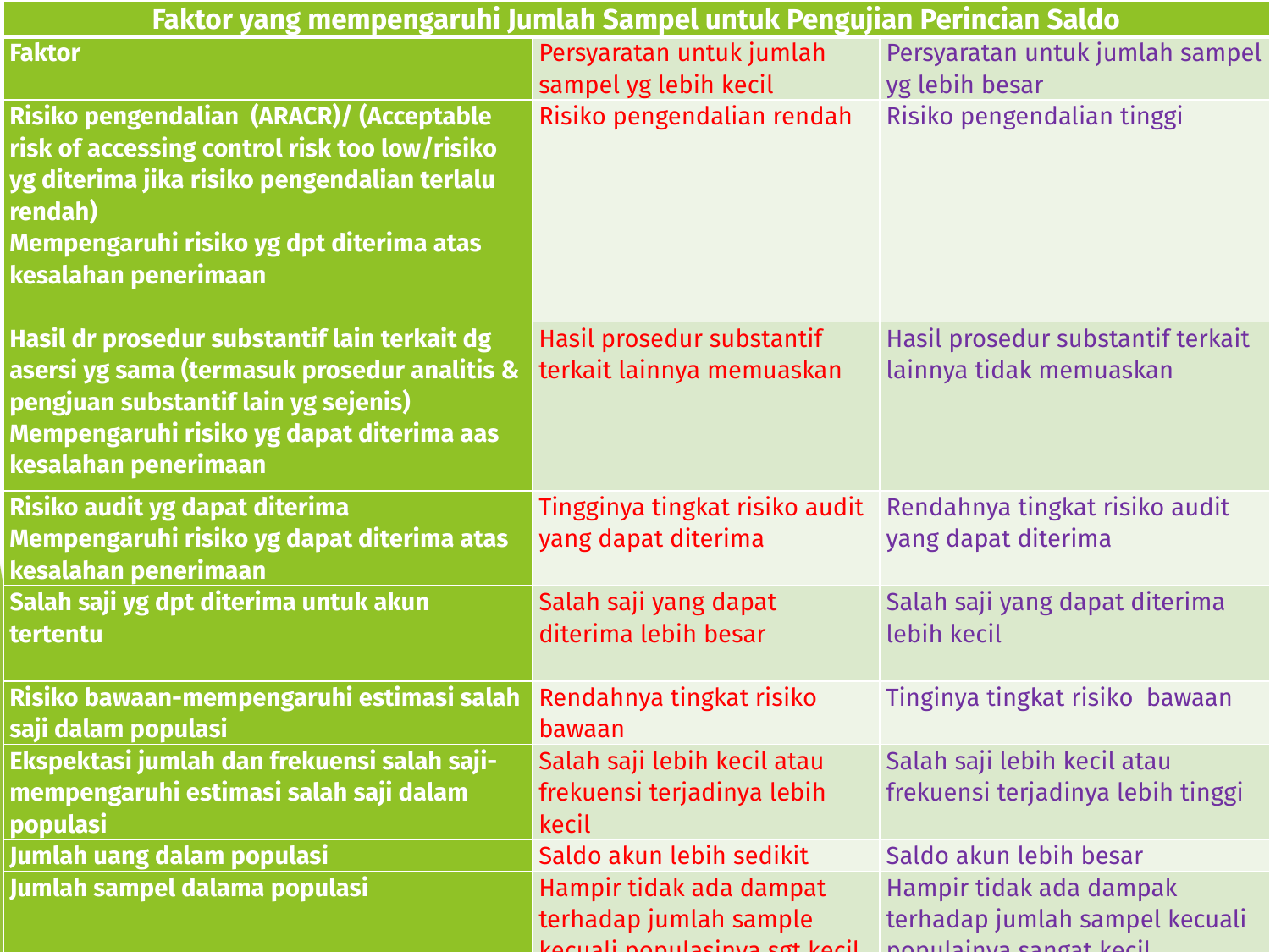

| Faktor yang mempengaruhi Jumlah Sampel untuk Pengujian Perincian Saldo |  |  |
| --- | --- | --- |
| Faktor | Persyaratan untuk jumlah sampel yg lebih kecil | Persyaratan untuk jumlah sampel yg lebih besar |
| Risiko pengendalian (ARACR)/ (Acceptable risk of accessing control risk too low/risiko yg diterima jika risiko pengendalian terlalu rendah) Mempengaruhi risiko yg dpt diterima atas kesalahan penerimaan | Risiko pengendalian rendah | Risiko pengendalian tinggi |
| Hasil dr prosedur substantif lain terkait dg asersi yg sama (termasuk prosedur analitis & pengjuan substantif lain yg sejenis) Mempengaruhi risiko yg dapat diterima aas kesalahan penerimaan | Hasil prosedur substantif terkait lainnya memuaskan | Hasil prosedur substantif terkait lainnya tidak memuaskan |
| Risiko audit yg dapat diterima Mempengaruhi risiko yg dapat diterima atas kesalahan penerimaan | Tingginya tingkat risiko audit yang dapat diterima | Rendahnya tingkat risiko audit yang dapat diterima |
| Salah saji yg dpt diterima untuk akun tertentu | Salah saji yang dapat diterima lebih besar | Salah saji yang dapat diterima lebih kecil |
| Risiko bawaan-mempengaruhi estimasi salah saji dalam populasi | Rendahnya tingkat risiko bawaan | Tinginya tingkat risiko bawaan |
| Ekspektasi jumlah dan frekuensi salah saji-mempengaruhi estimasi salah saji dalam populasi | Salah saji lebih kecil atau frekuensi terjadinya lebih kecil | Salah saji lebih kecil atau frekuensi terjadinya lebih tinggi |
| Jumlah uang dalam populasi | Saldo akun lebih sedikit | Saldo akun lebih besar |
| Jumlah sampel dalama populasi | Hampir tidak ada dampat terhadap jumlah sample kecuali populasinya sgt kecil | Hampir tidak ada dampak terhadap jumlah sampel kecuali populainya sangat kecil |